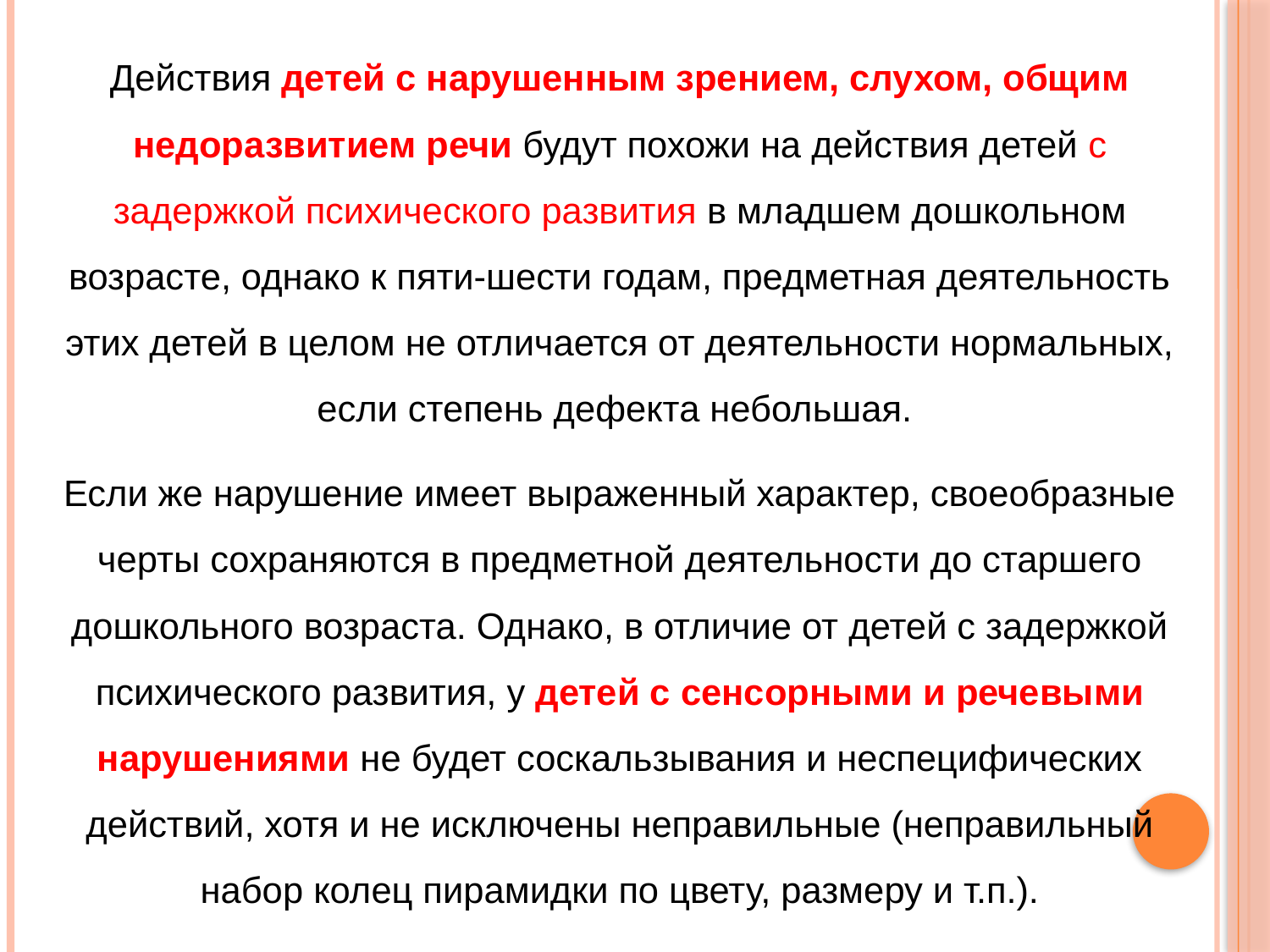

Действия детей с нарушенным зрением, слухом, общим недоразвитием речи будут похожи на действия детей с задержкой психического развития в младшем дошкольном возрасте, однако к пяти-шести годам, предметная деятельность этих детей в целом не отличается от деятельности нормальных, если степень дефекта небольшая.
Если же нарушение имеет выраженный характер, своеобразные черты сохраняются в предметной деятельности до старшего дошкольного возраста. Однако, в отличие от детей с задержкой психического развития, у детей с сенсорными и речевыми нарушениями не будет соскальзывания и неспецифических действий, хотя и не исключены неправильные (неправильный набор колец пирамидки по цвету, размеру и т.п.).